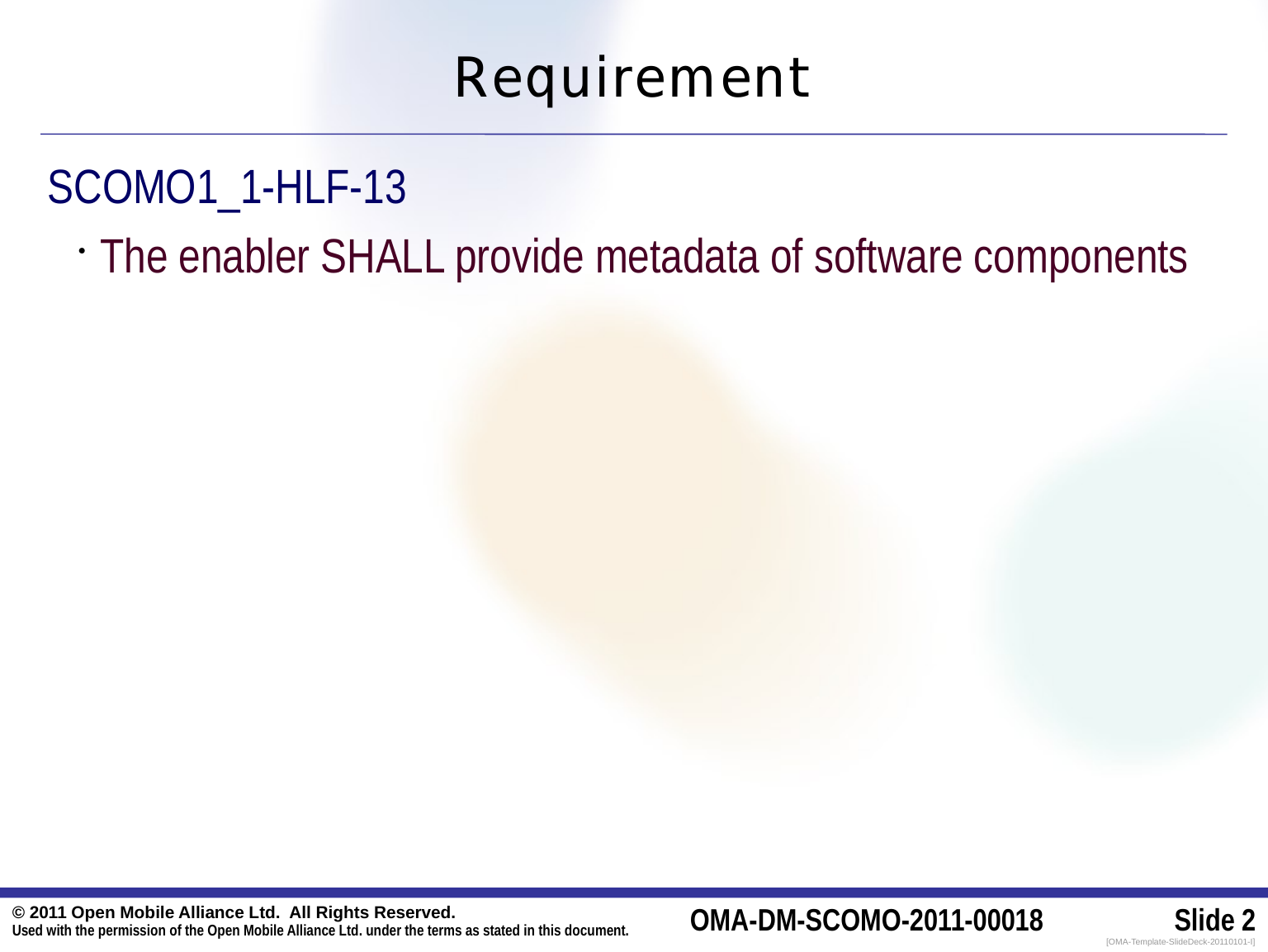

# Requirement
SCOMO1_1-HLF-13
 The enabler SHALL provide metadata of software components